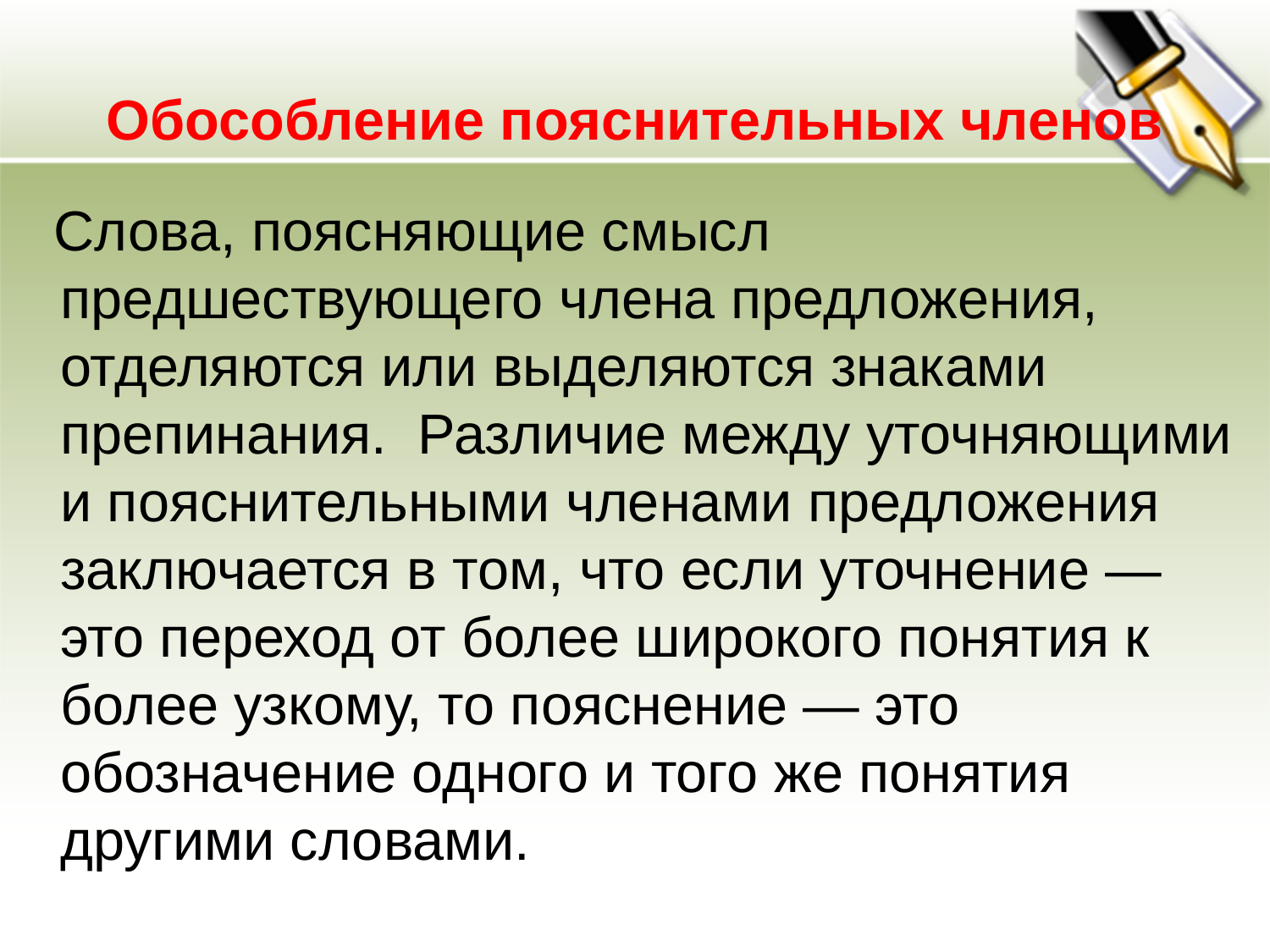

# Обособление пояснительных членов
   Слова, поясняющие смысл предшествующего члена предложения, отделяются или выделяются знаками препинания.  Различие между уточняющими и пояснительными членами предложения заключается в том, что если уточнение — это переход от более широкого понятия к более узкому, то пояснение — это обозначение одного и того же понятия другими словами.